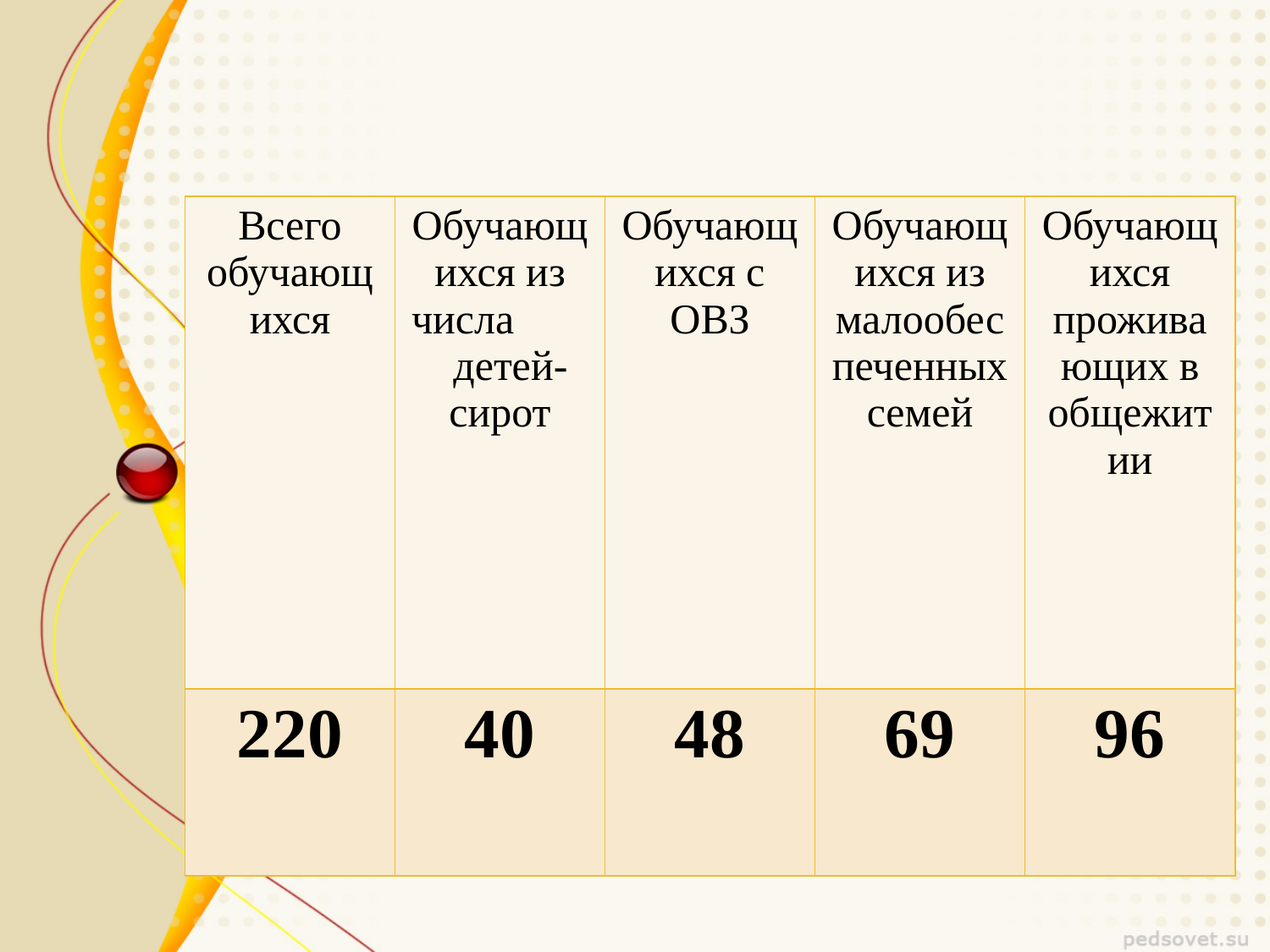

#
| Всего обучающихся | Обучающихся из числа детей-сирот | Обучающихся с ОВЗ | Обучающихся из малообеспеченных семей | Обучающихся проживающих в общежитии |
| --- | --- | --- | --- | --- |
| 220 | 40 | 48 | 69 | 96 |